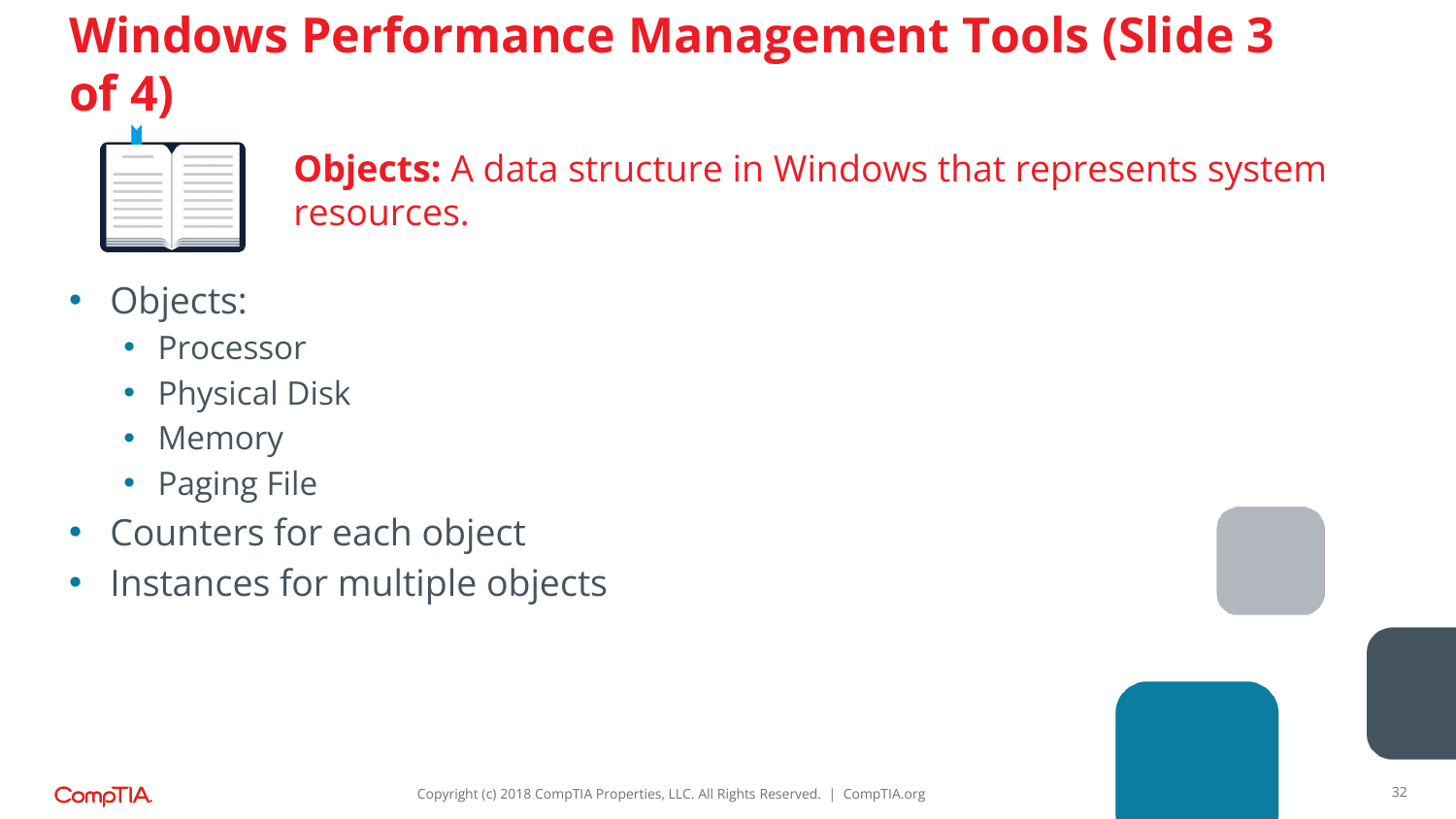

# Windows Performance Management Tools (Slide 3 of 4)
Objects: A data structure in Windows that represents system resources.
Objects:
Processor
Physical Disk
Memory
Paging File
Counters for each object
Instances for multiple objects
32